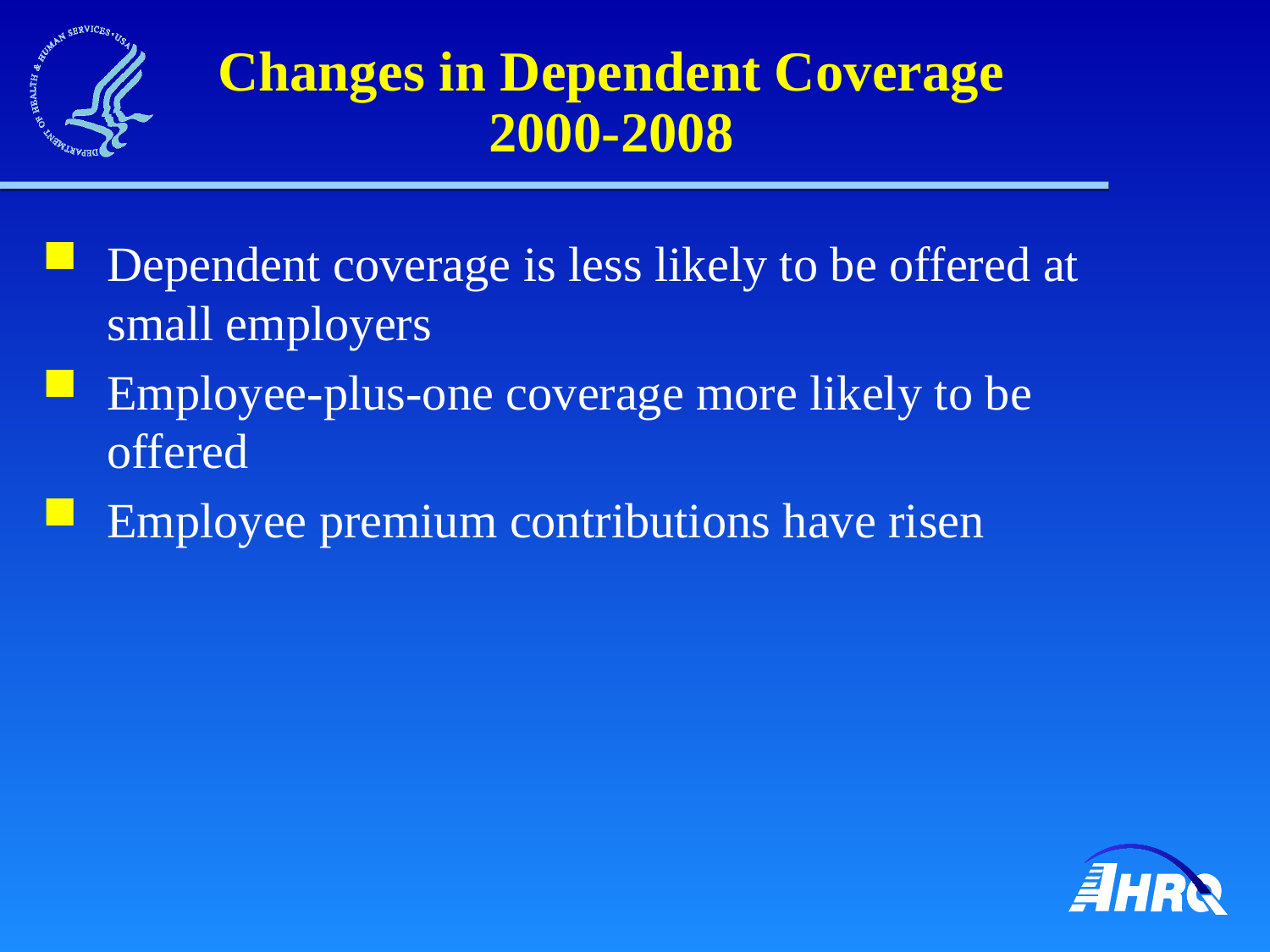

# Changes in Dependent Coverage 2000-2008
Dependent coverage is less likely to be offered at small employers
Employee-plus-one coverage more likely to be offered
Employee premium contributions have risen